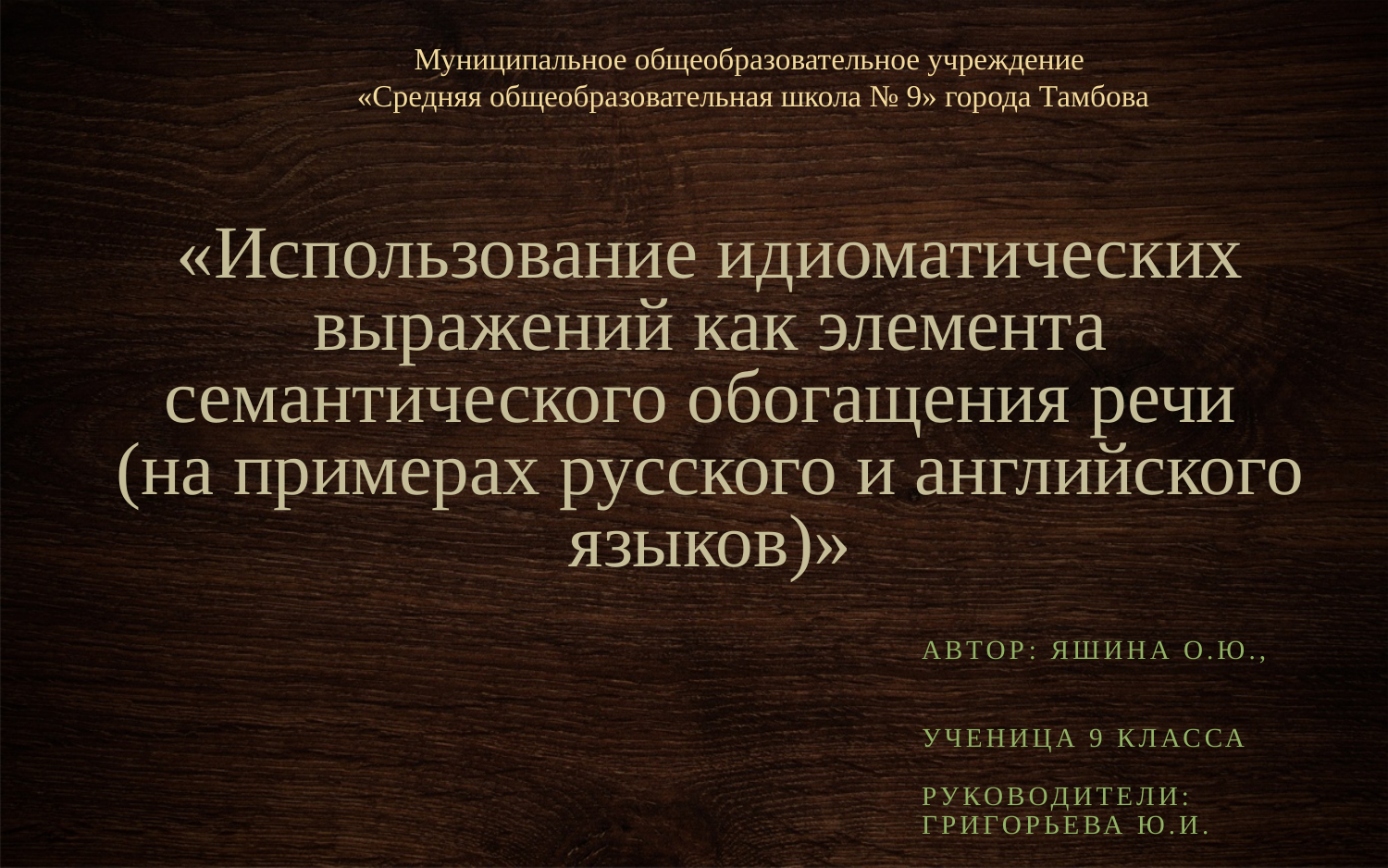

Муниципальное общеобразовательное учреждение
«Средняя общеобразовательная школа № 9» города Тамбова
# «Использование идиоматических выражений как элемента семантического обогащения речи (на примерах русского и английского языков)»
Автор: Яшина О.Ю.,
ученица 9 класса

Руководители:
Григорьева Ю.И.